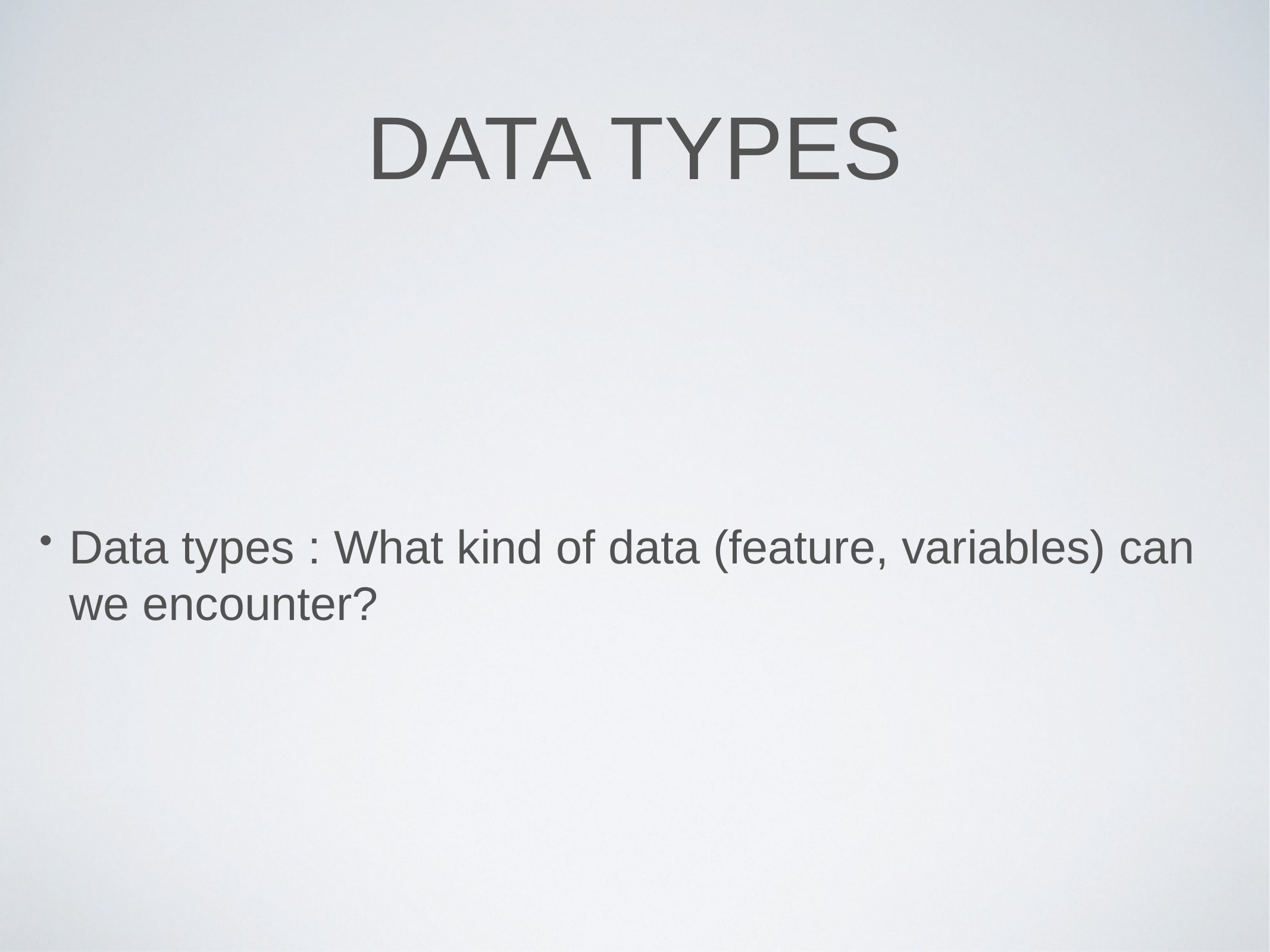

# Data types
Data types : What kind of data (feature, variables) can we encounter?